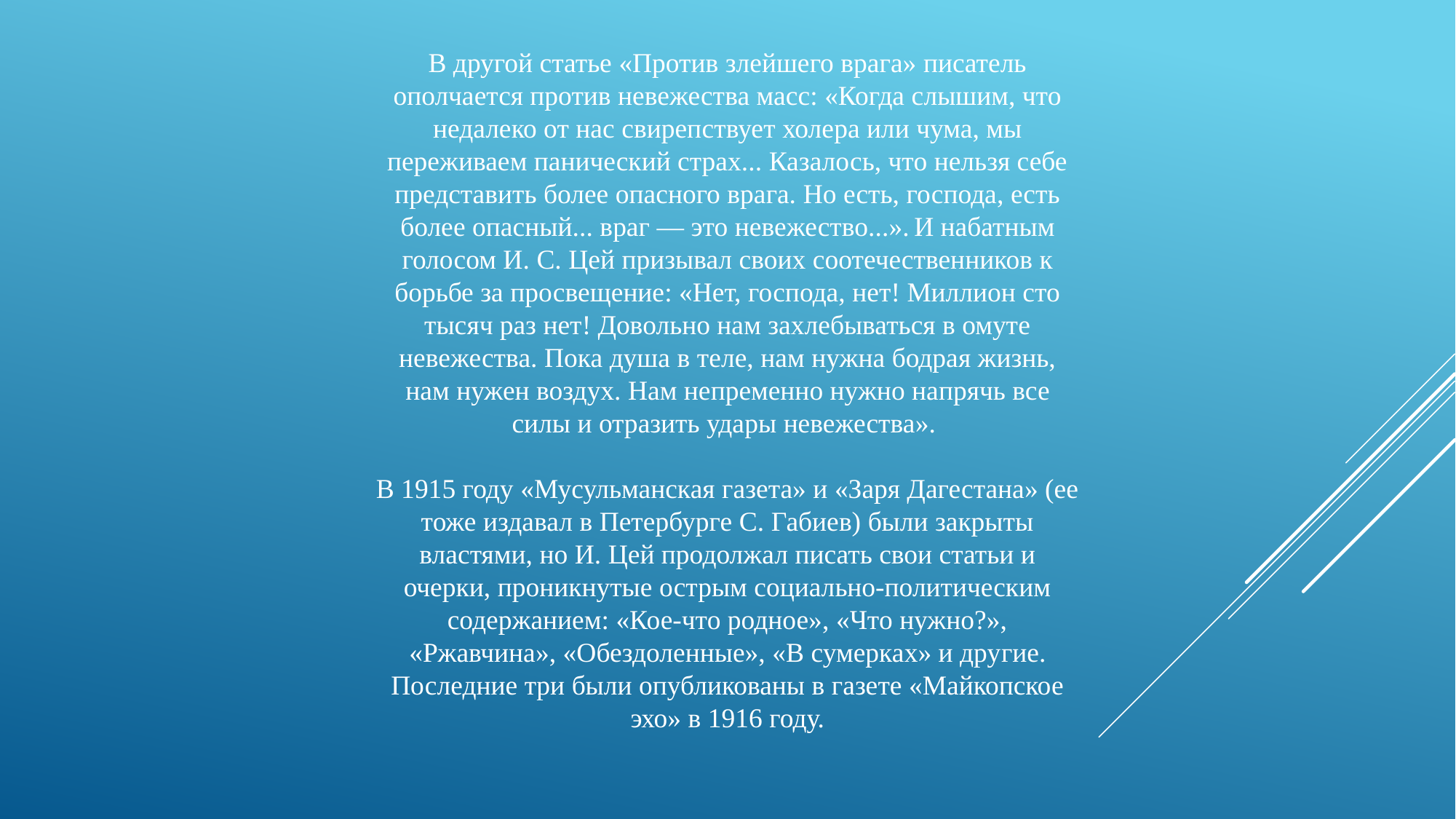

В другой статье «Против злейшего врага» писатель ополчается против невежества масс: «Когда слышим, что недалеко от нас свиреп­ствует холера или чума, мы переживаем панический страх... Казалось, что нельзя себе представить более опасного врага. Но есть, господа, есть более опасный... враг — это невежество...». И набатным голосом И. С. Цей призывал своих соотечественников к борьбе за просвещение: «Нет, господа, нет! Миллион сто тысяч раз нет! Довольно нам захлебываться в омуте невежества. Пока душа в теле, нам нужна бодрая жизнь, нам нужен воздух. Нам непременно нужно на­прячь все силы и отразить удары невежества».
В 1915 году «Мусульманская газета» и «Заря Дагестана» (ее тоже издавал в Петербурге С. Габиев) были закрыты властями, но И. Цей продолжал писать свои статьи и очерки, проникнутые острым социально-политическим содержанием: «Кое-что родное», «Что нужно?», «Ржавчина», «Обездоленные», «В сумерках» и дру­гие. Последние три были опубликованы в газете «Майкопское эхо» в 1916 году.